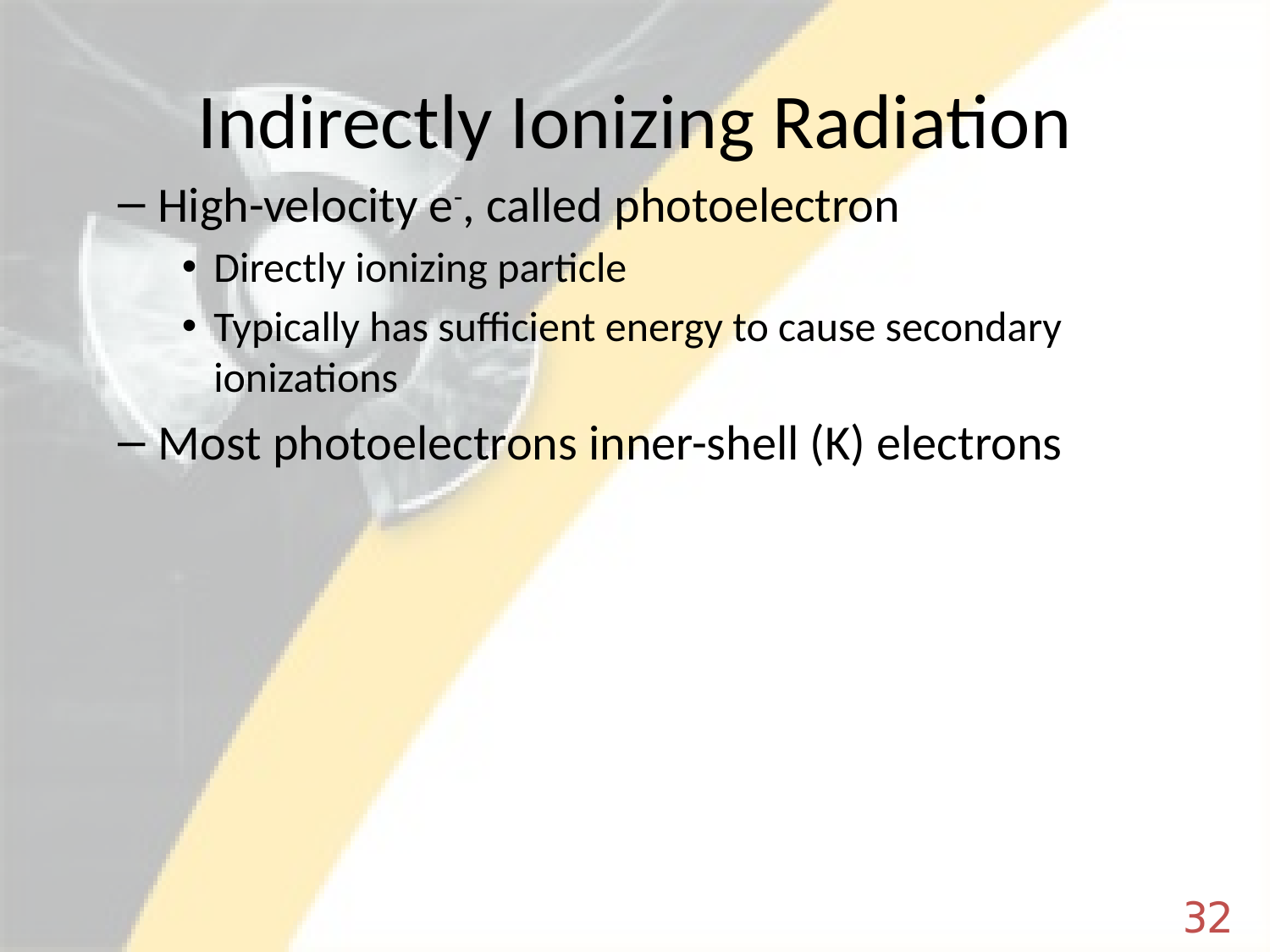

# Indirectly Ionizing Radiation
High-velocity e-, called photoelectron
Directly ionizing particle
Typically has sufficient energy to cause secondary ionizations
Most photoelectrons inner-shell (K) electrons